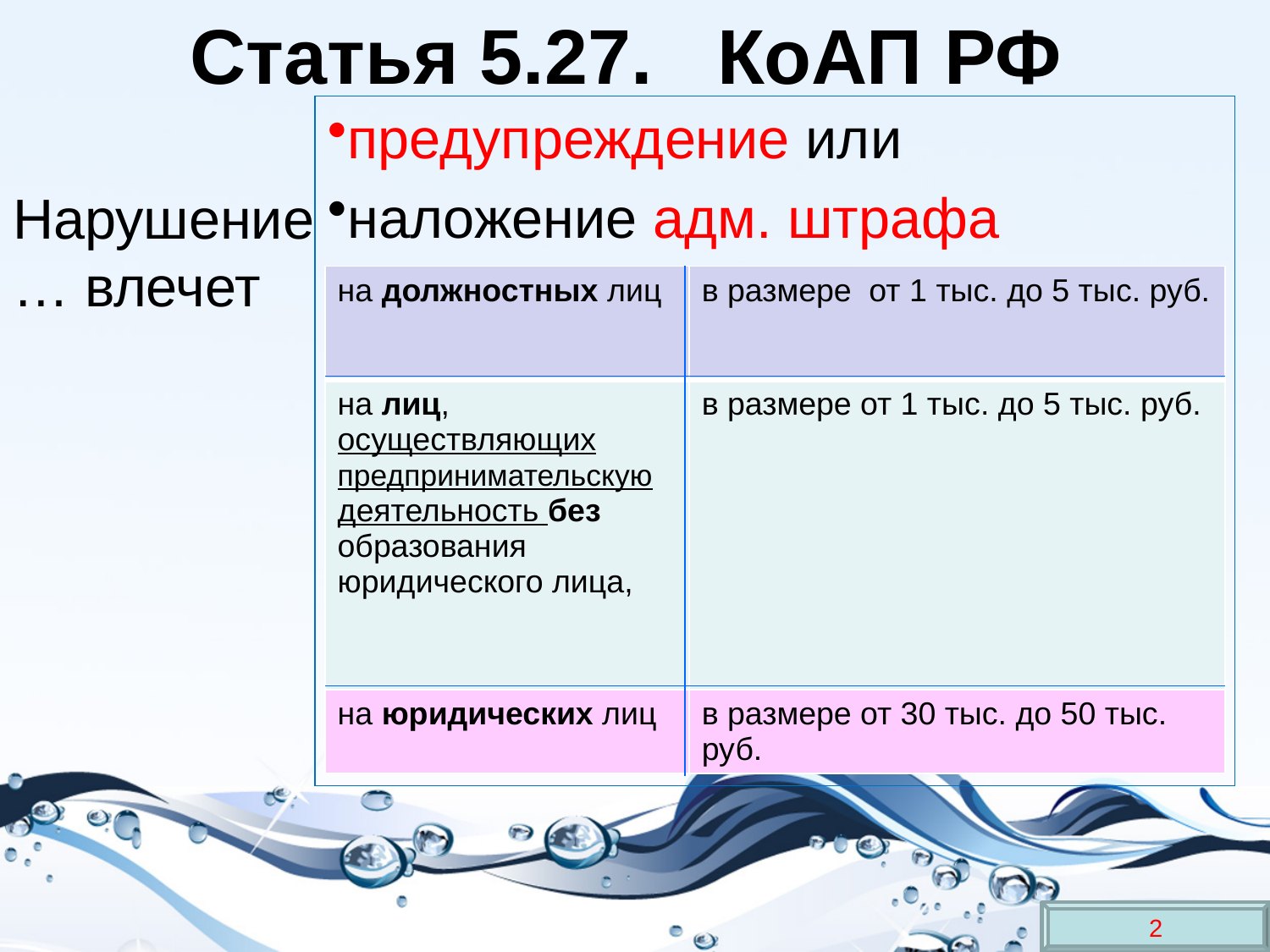

# Статья 5.27.   КоАП РФ
предупреждение или
наложение адм. штрафа
Нарушение… влечет

| на должностных лиц | в размере от 1 тыс. до 5 тыс. руб. |
| --- | --- |
| на лиц, осуществляющих предпринимательскую деятельность без образования юридического лица, | в размере от 1 тыс. до 5 тыс. руб. |
| на юридических лиц | в размере от 30 тыс. до 50 тыс. руб. |
2